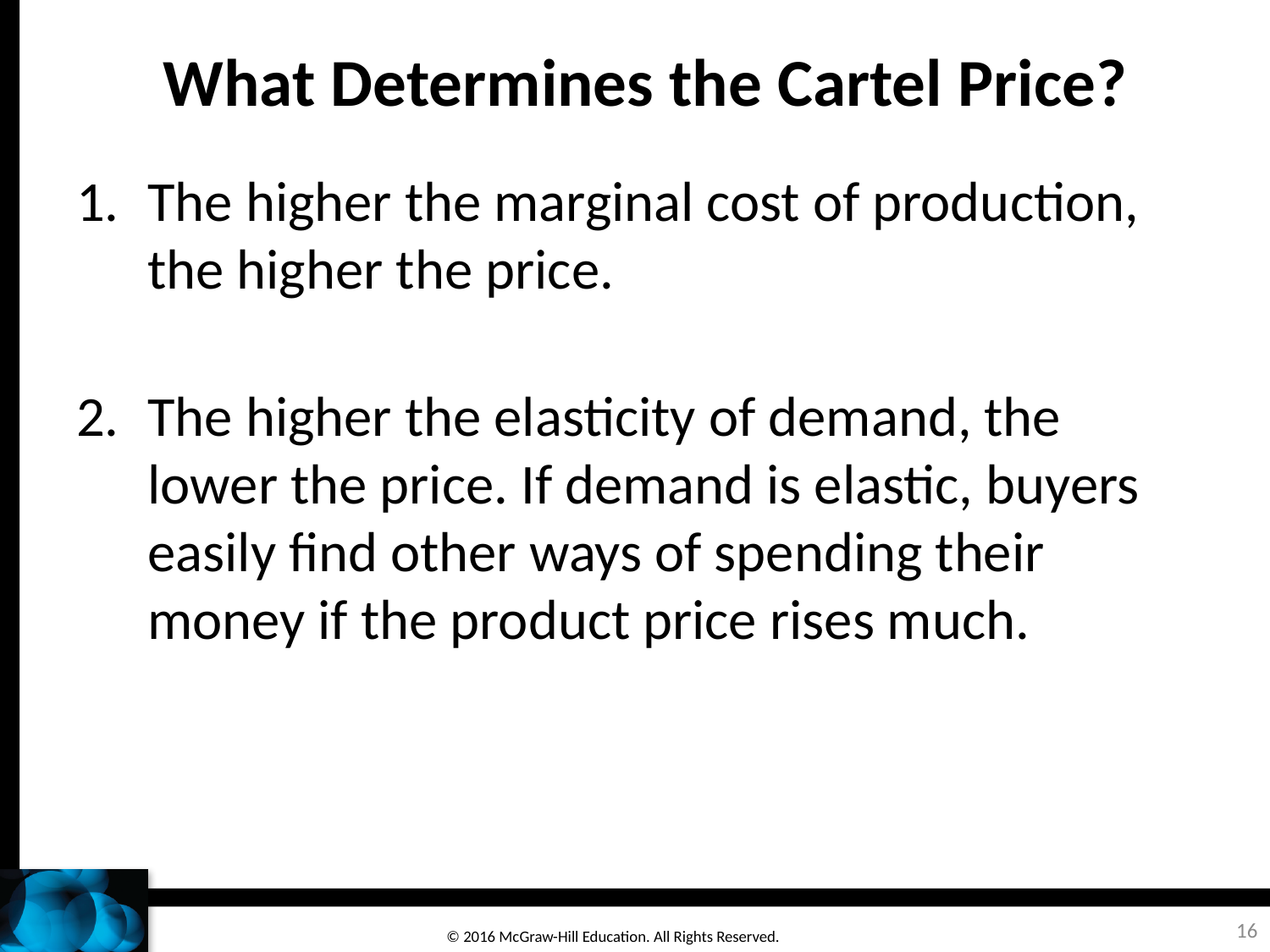

# What Determines the Cartel Price?
The higher the marginal cost of production, the higher the price.
The higher the elasticity of demand, the lower the price. If demand is elastic, buyers easily find other ways of spending their money if the product price rises much.
16
© 2016 McGraw-Hill Education. All Rights Reserved.